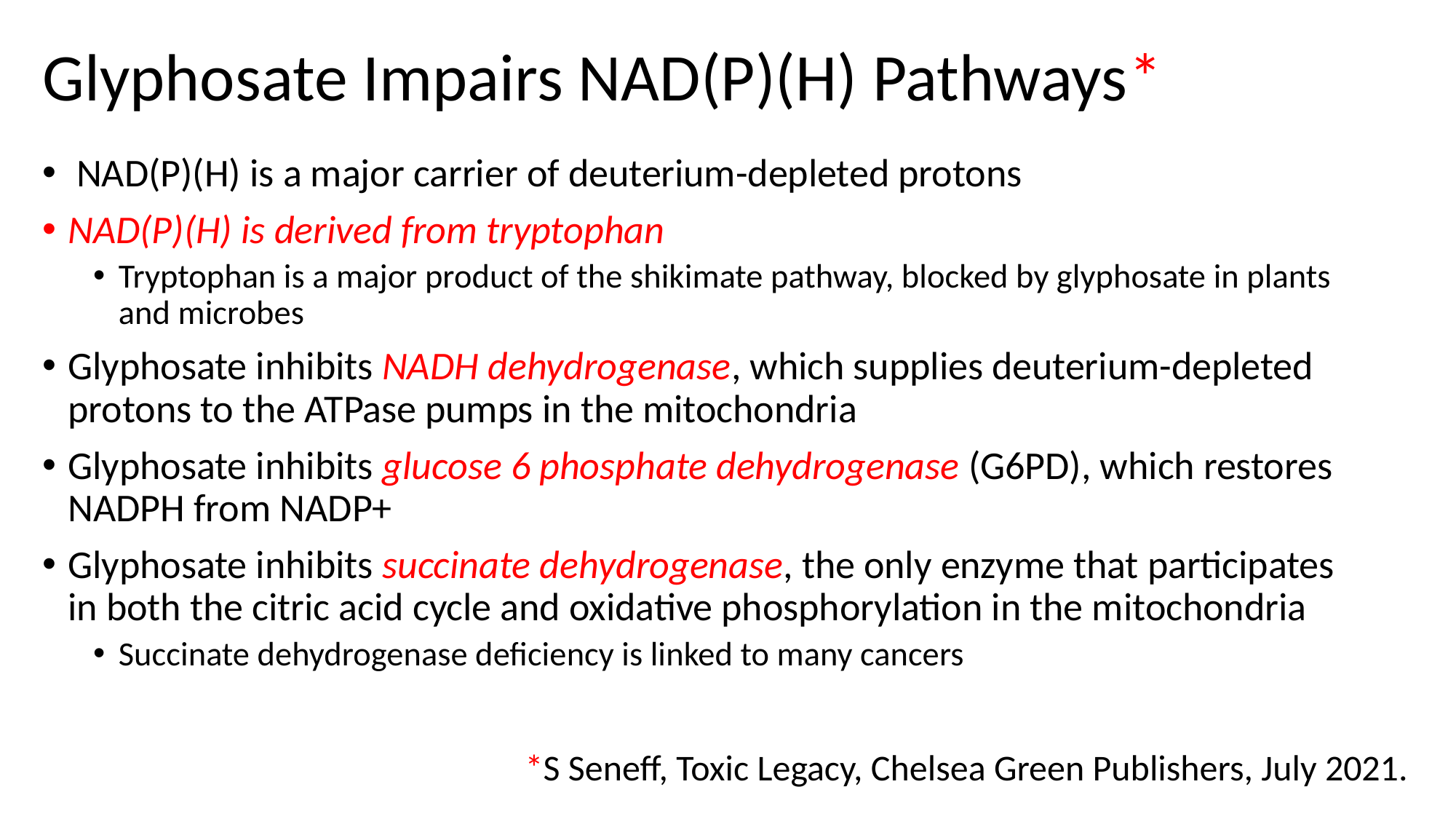

# Glyphosate Impairs NAD(P)(H) Pathways*
 NAD(P)(H) is a major carrier of deuterium-depleted protons
NAD(P)(H) is derived from tryptophan
Tryptophan is a major product of the shikimate pathway, blocked by glyphosate in plants and microbes
Glyphosate inhibits NADH dehydrogenase, which supplies deuterium-depleted protons to the ATPase pumps in the mitochondria
Glyphosate inhibits glucose 6 phosphate dehydrogenase (G6PD), which restores NADPH from NADP+
Glyphosate inhibits succinate dehydrogenase, the only enzyme that participates in both the citric acid cycle and oxidative phosphorylation in the mitochondria
Succinate dehydrogenase deficiency is linked to many cancers
*S Seneff, Toxic Legacy, Chelsea Green Publishers, July 2021.